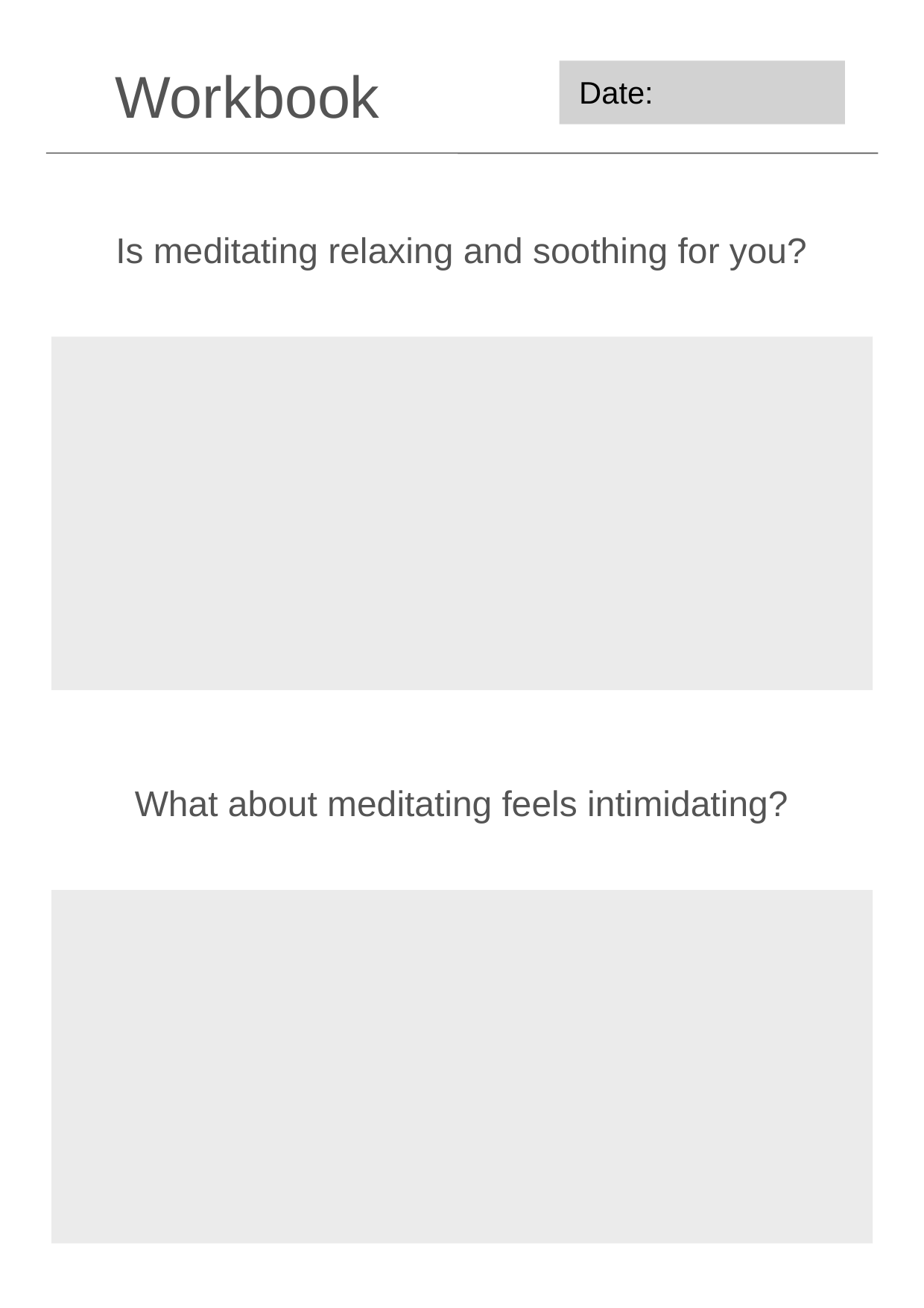

Workbook

Date:

Is meditating relaxing and soothing for you?

What about meditating feels intimidating?